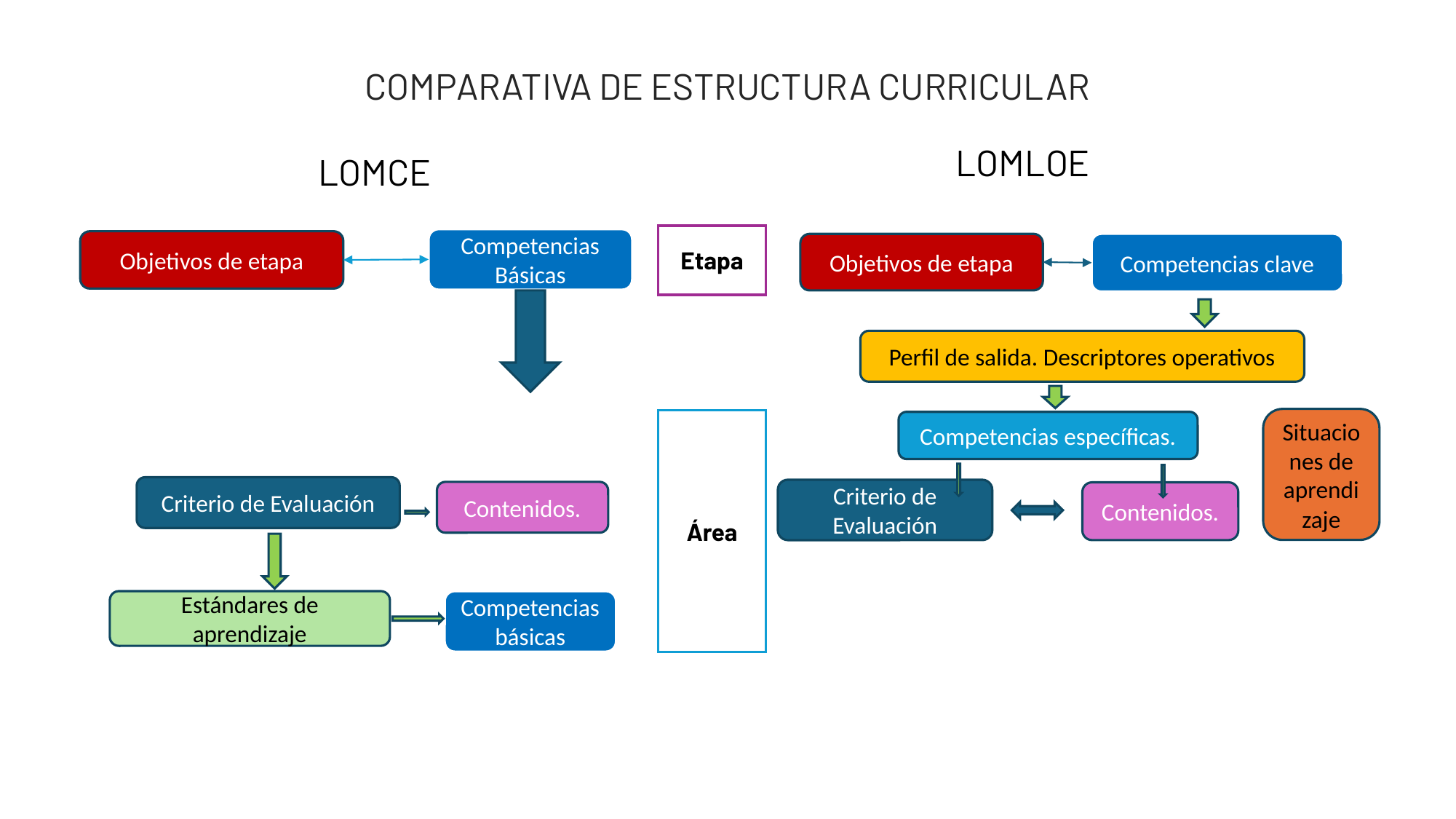

COMPARATIVA DE ESTRUCTURA CURRICULAR
LOMLOE
LOMCE
Etapa
Competencias Básicas
Objetivos de etapa
Competencias clave
Objetivos de etapa

Perfil de salida. Descriptores operativos

Situaciones de aprendizaje
Área
Competencias específicas.

Criterio de Evaluación
Criterio de Evaluación
Contenidos.
Contenidos.

Estándares de aprendizaje
Competencias básicas